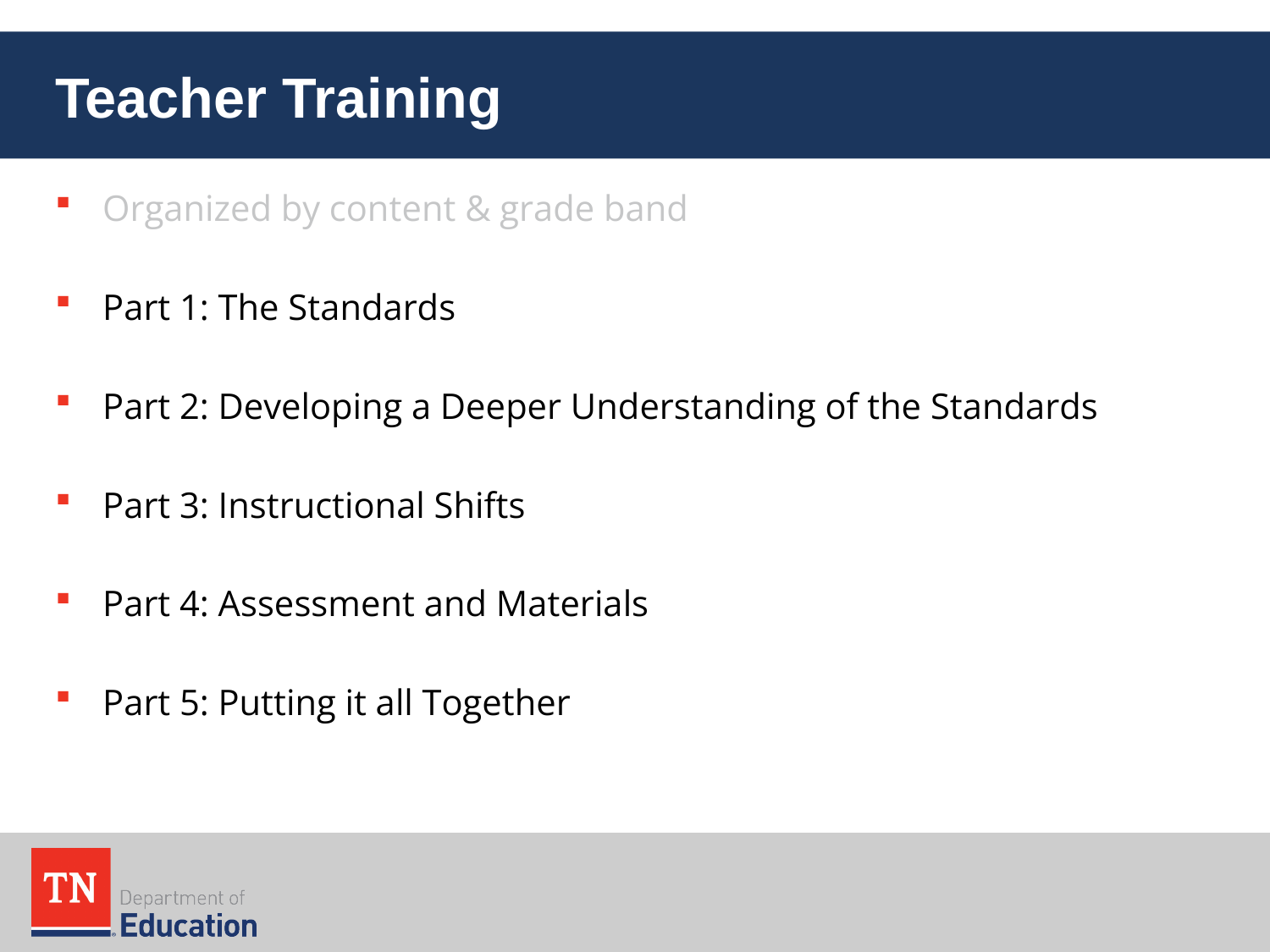

# Teacher Training
Organized by content & grade band

Part 1: The Standards

Part 2: Developing a Deeper Understanding of the Standards

Part 3: Instructional Shifts

Part 4: Assessment and Materials

Part 5: Putting it all Together